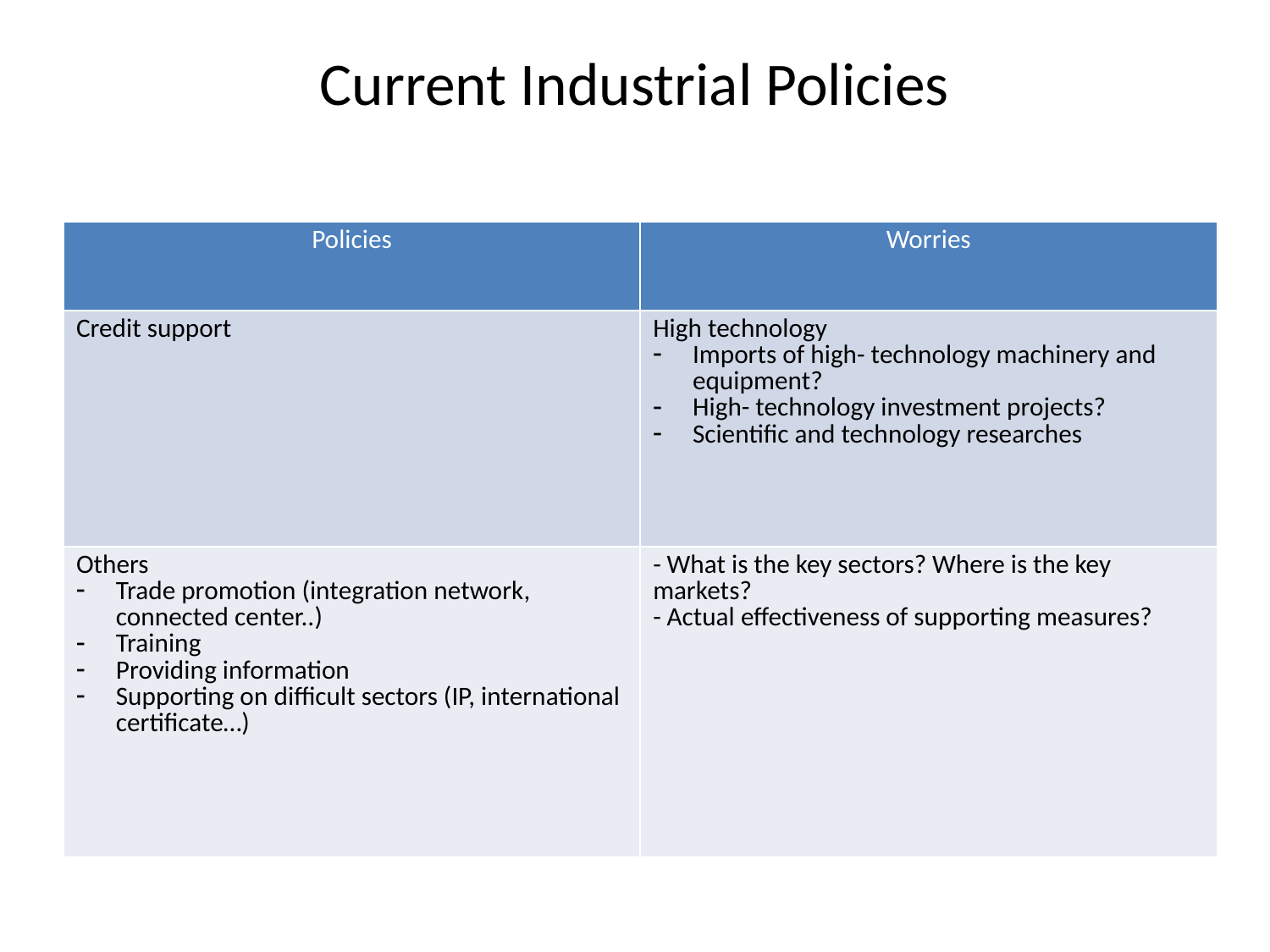

# Current Industrial Policies
| Policies | Worries |
| --- | --- |
| Credit support | High technology Imports of high- technology machinery and equipment? High- technology investment projects? Scientific and technology researches |
| Others Trade promotion (integration network, connected center..) Training Providing information Supporting on difficult sectors (IP, international certificate…) | - What is the key sectors? Where is the key markets? - Actual effectiveness of supporting measures? |